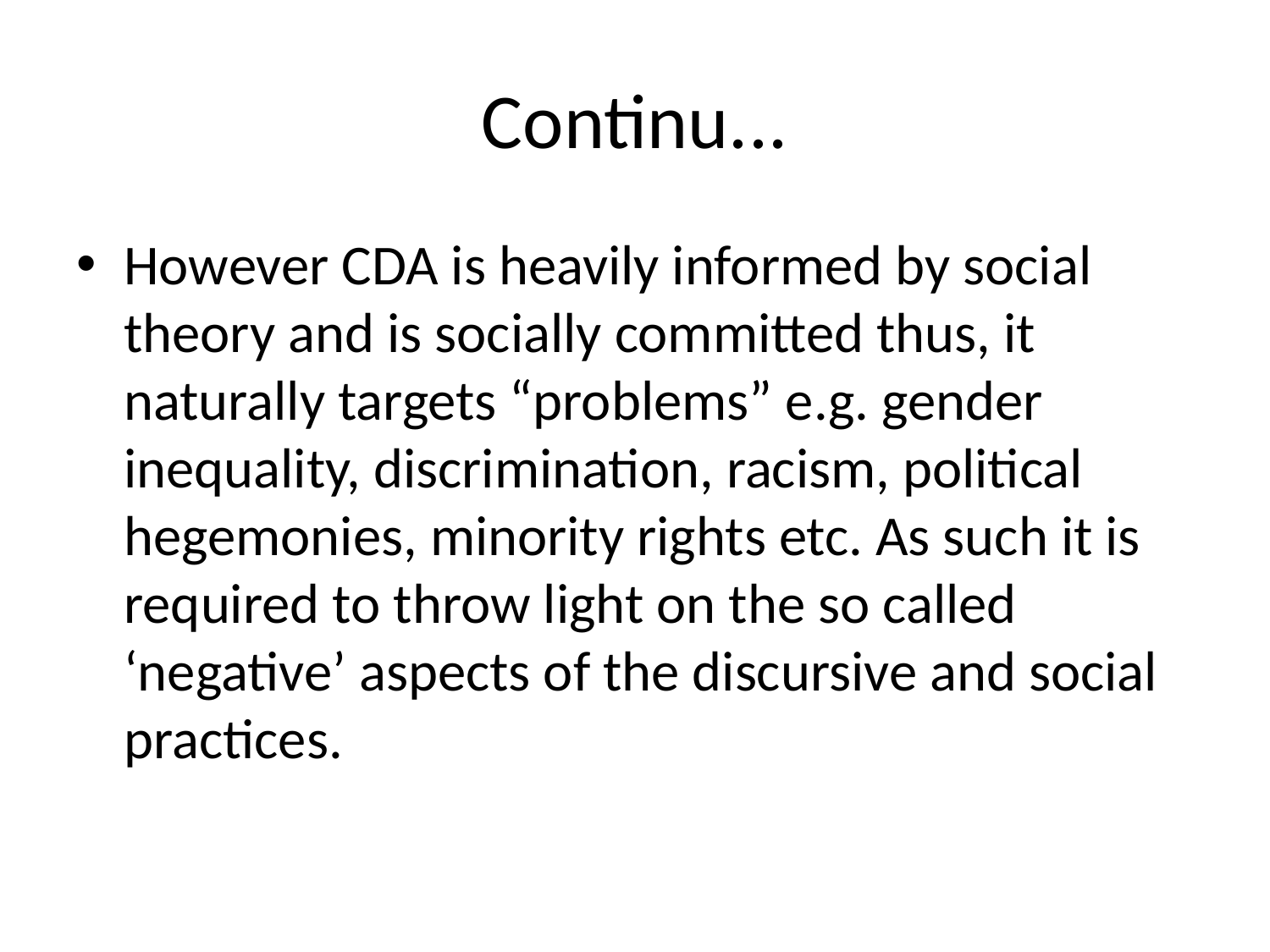

# Continu...
However CDA is heavily informed by social theory and is socially committed thus, it naturally targets “problems” e.g. gender inequality, discrimination, racism, political hegemonies, minority rights etc. As such it is required to throw light on the so called ‘negative’ aspects of the discursive and social practices.